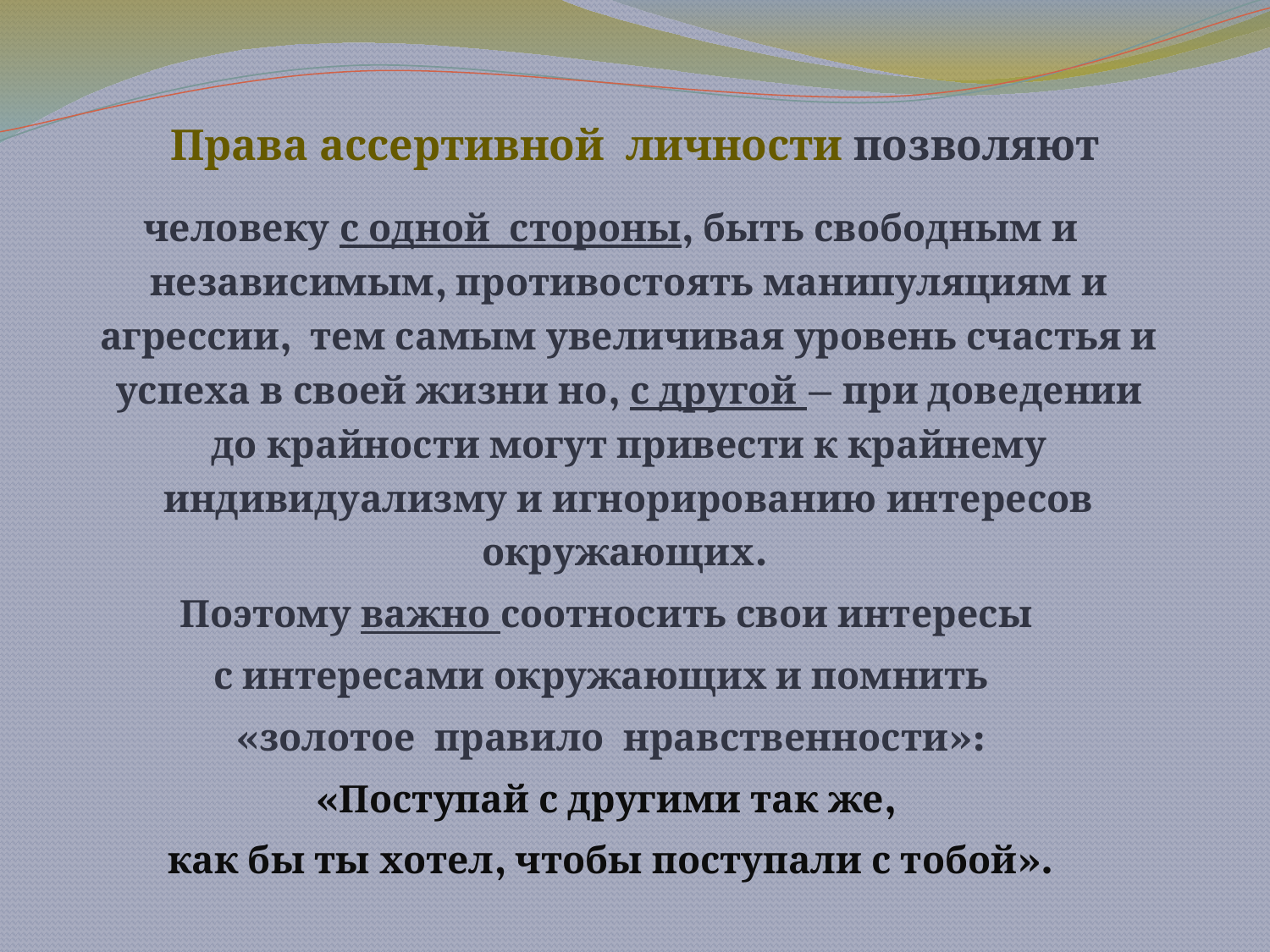

# Права ассертивной  личности позволяют
человеку с одной  стороны, быть свободным и независимым, противостоять манипуляциям и агрессии,  тем самым увеличивая уровень счастья и успеха в своей жизни но, с другой – при доведении до крайности могут привести к крайнему индивидуализму и игнорированию интересов окружающих.
Поэтому важно соотносить свои интересы
с интересами окружающих и помнить
«золотое  правило  нравственности»:
«Поступай с другими так же,
как бы ты хотел, чтобы поступали с тобой».